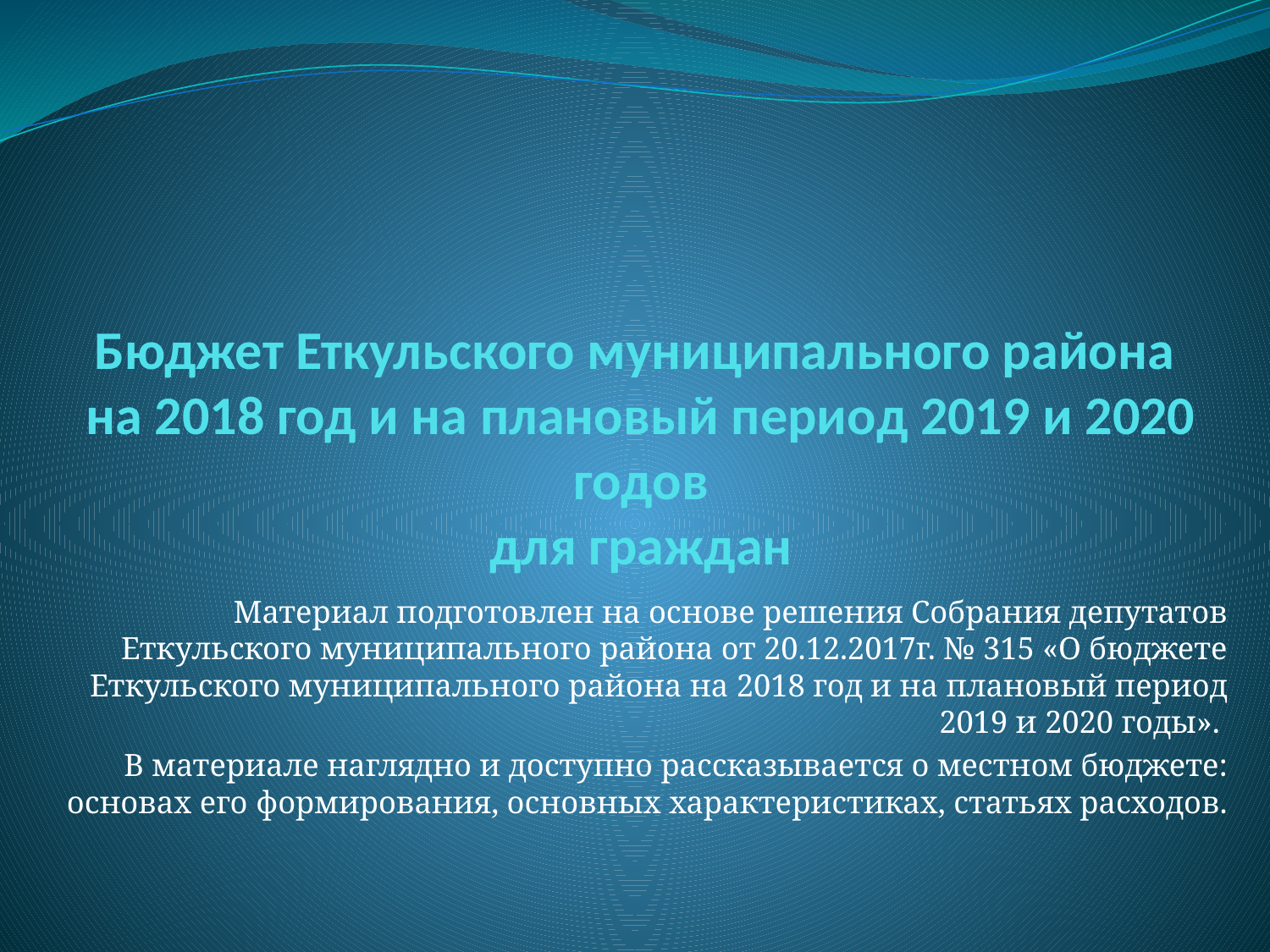

# Бюджет Еткульского муниципального района на 2018 год и на плановый период 2019 и 2020 годов для граждан
Материал подготовлен на основе решения Собрания депутатов Еткульского муниципального района от 20.12.2017г. № 315 «О бюджете Еткульского муниципального района на 2018 год и на плановый период 2019 и 2020 годы».
В материале наглядно и доступно рассказывается о местном бюджете: основах его формирования, основных характеристиках, статьях расходов.